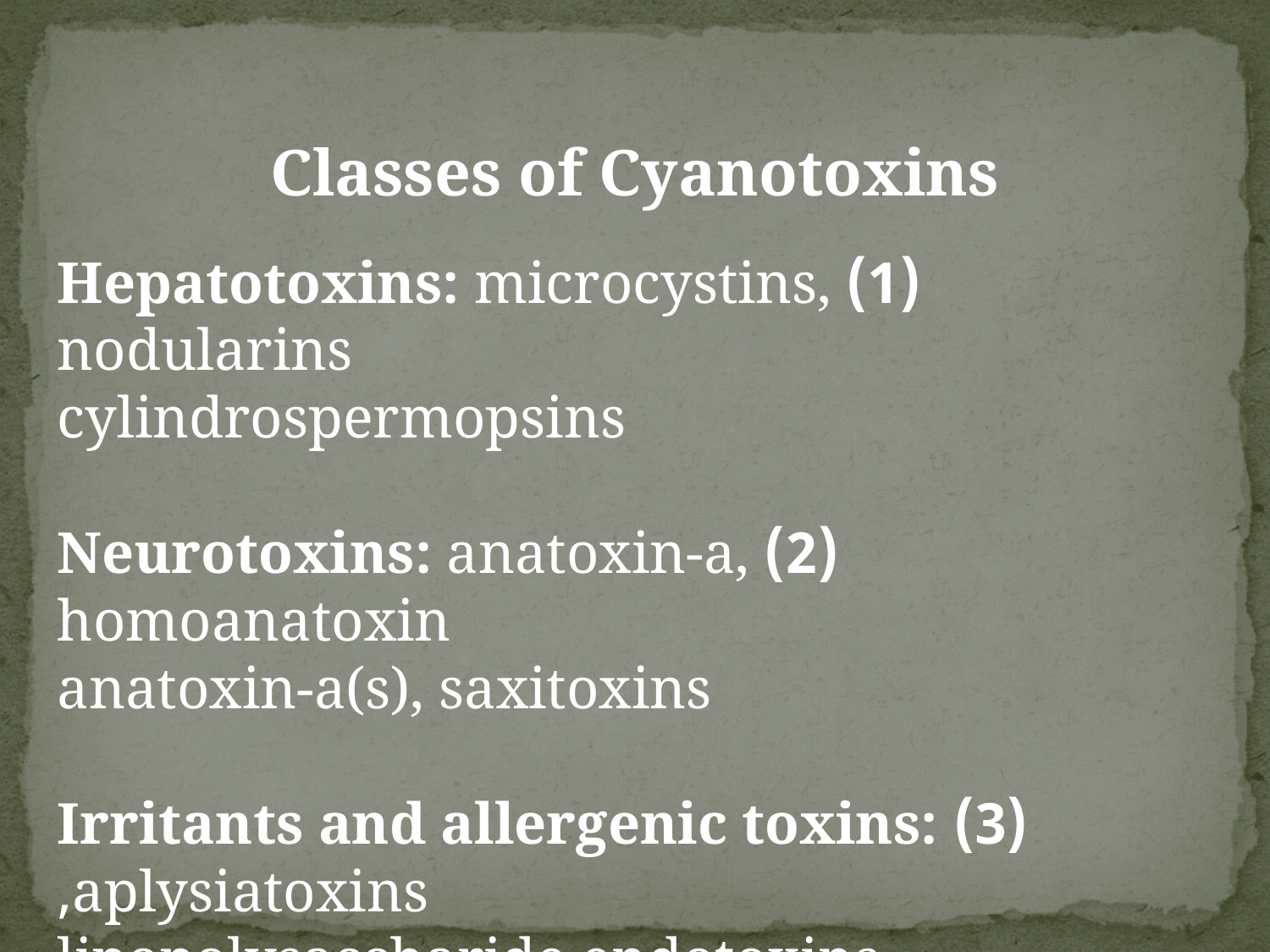

Classes of Cyanotoxins

(1) Hepatotoxins: microcystins, nodularins
cylindrospermopsins

(2) Neurotoxins: anatoxin-a, homoanatoxin
anatoxin-a(s), saxitoxins

(3) Irritants and allergenic toxins: aplysiatoxins,
lipopolysaccharide endotoxins